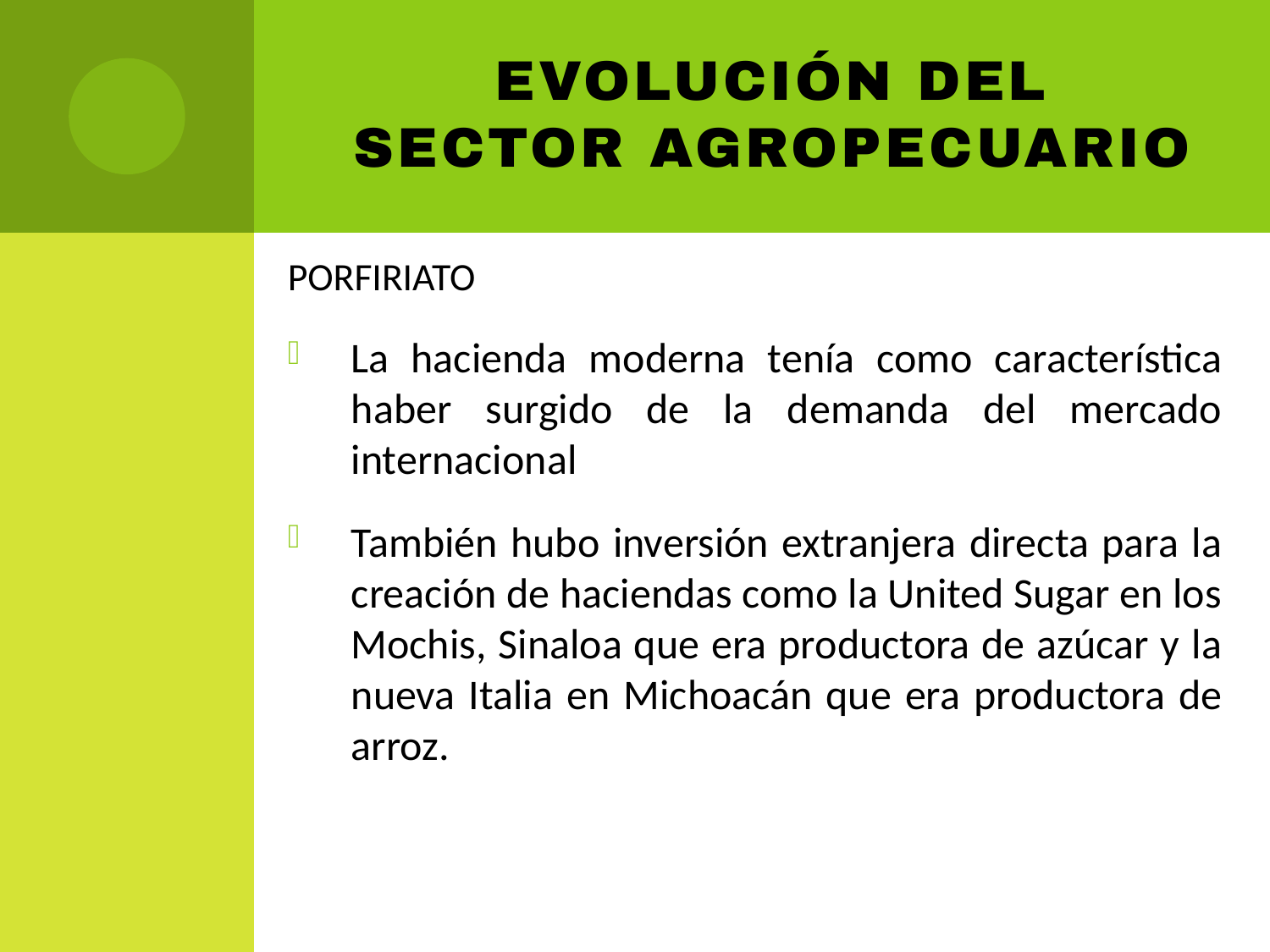

# EVOLUCIÓN DEL SECTOR AGROPECUARIO
PORFIRIATO
La hacienda moderna tenía como característica haber surgido de la demanda del mercado internacional
También hubo inversión extranjera directa para la creación de haciendas como la United Sugar en los Mochis, Sinaloa que era productora de azúcar y la nueva Italia en Michoacán que era productora de arroz.